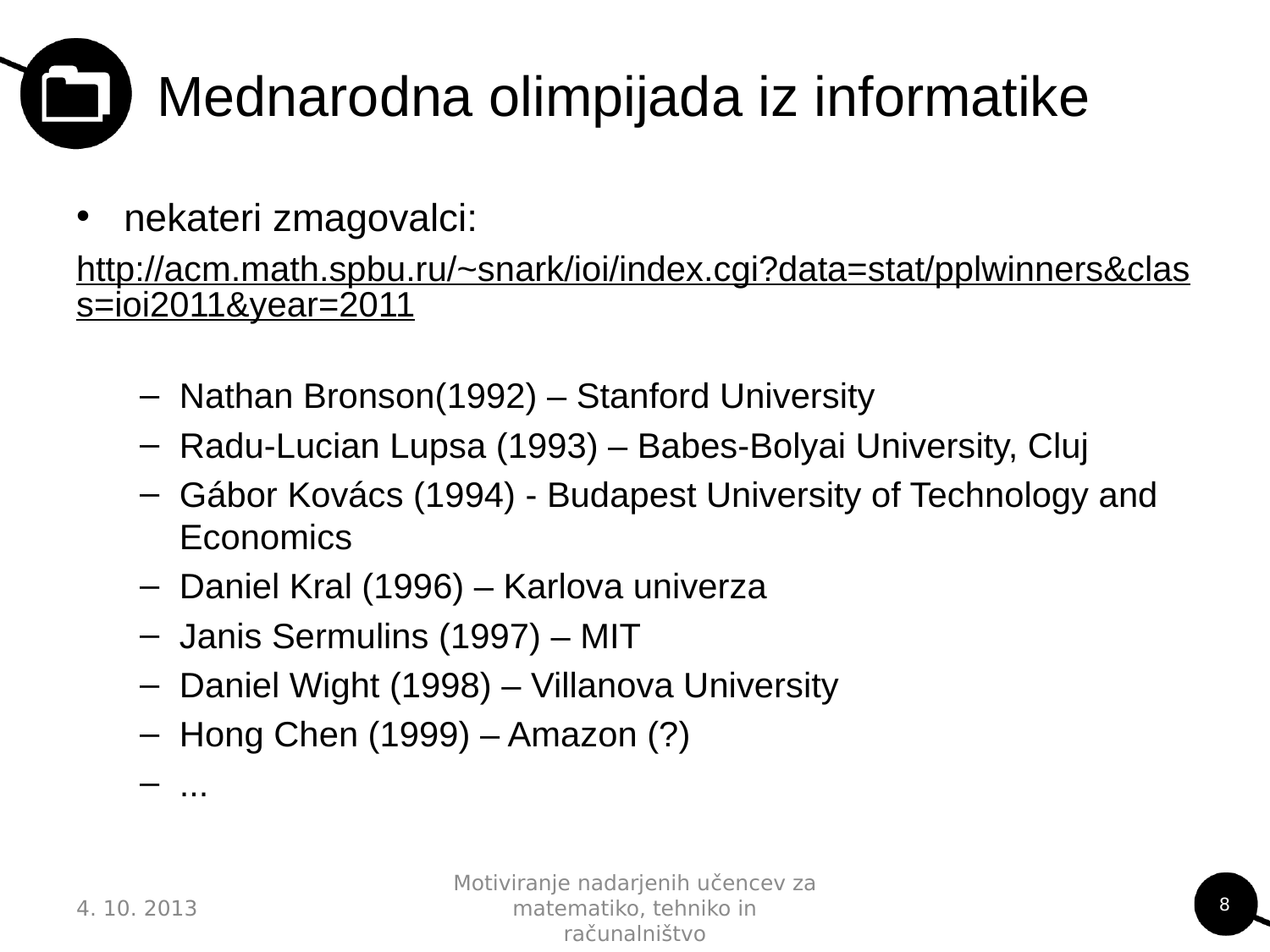

# Mednarodna olimpijada iz informatike
nekateri zmagovalci:
http://acm.math.spbu.ru/~snark/ioi/index.cgi?data=stat/pplwinners&class=ioi2011&year=2011
Nathan Bronson(1992) – Stanford University
Radu-Lucian Lupsa (1993) – Babes-Bolyai University, Cluj
Gábor Kovács (1994) - Budapest University of Technology and Economics
Daniel Kral (1996) – Karlova univerza
Janis Sermulins (1997) – MIT
Daniel Wight (1998) – Villanova University
Hong Chen (1999) – Amazon (?)
...
8
4. 10. 2013
Motiviranje nadarjenih učencev za matematiko, tehniko in računalništvo